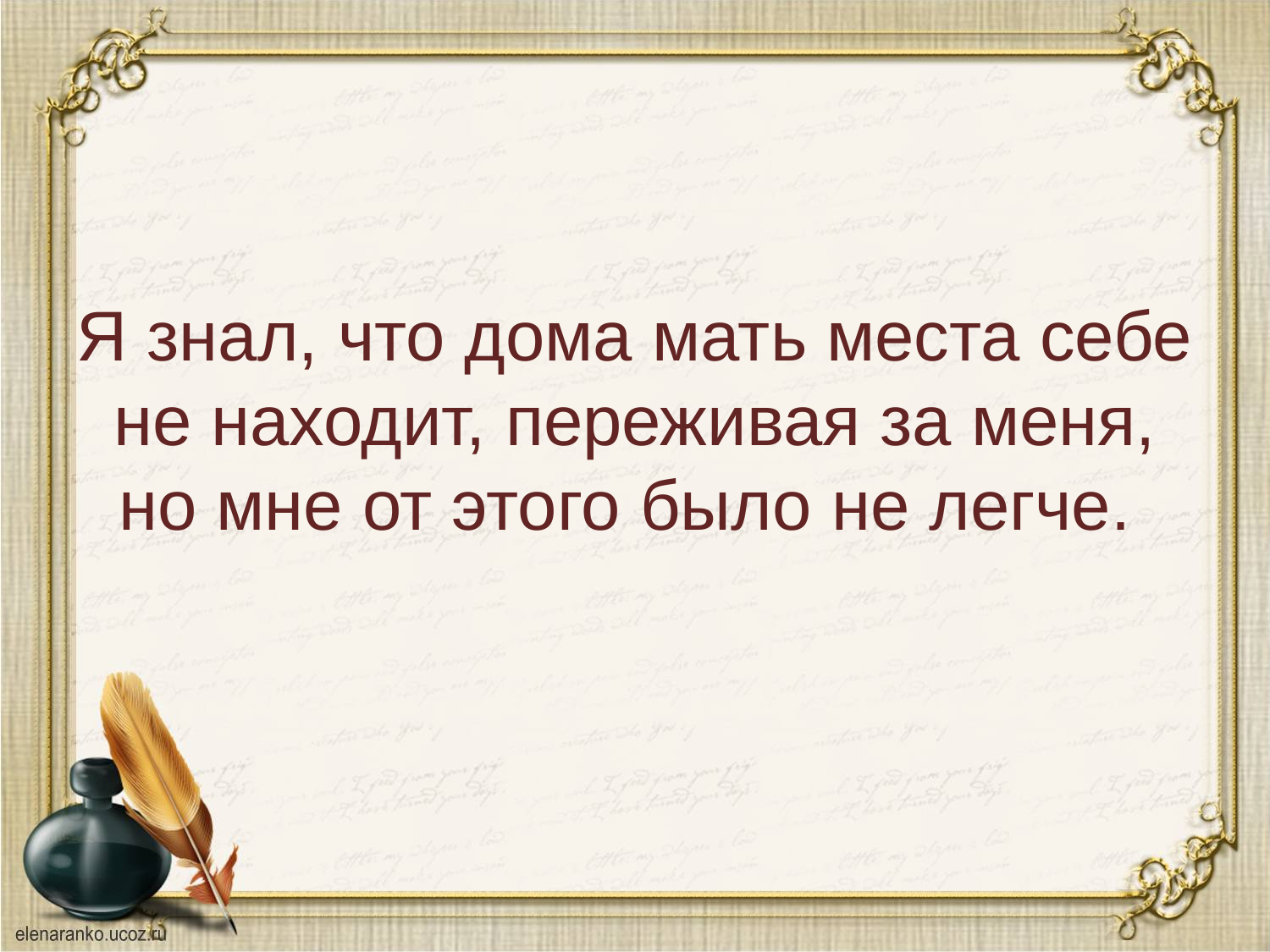

# Я знал, что дома мать места себе не находит, переживая за меня, но мне от этого было не легче.